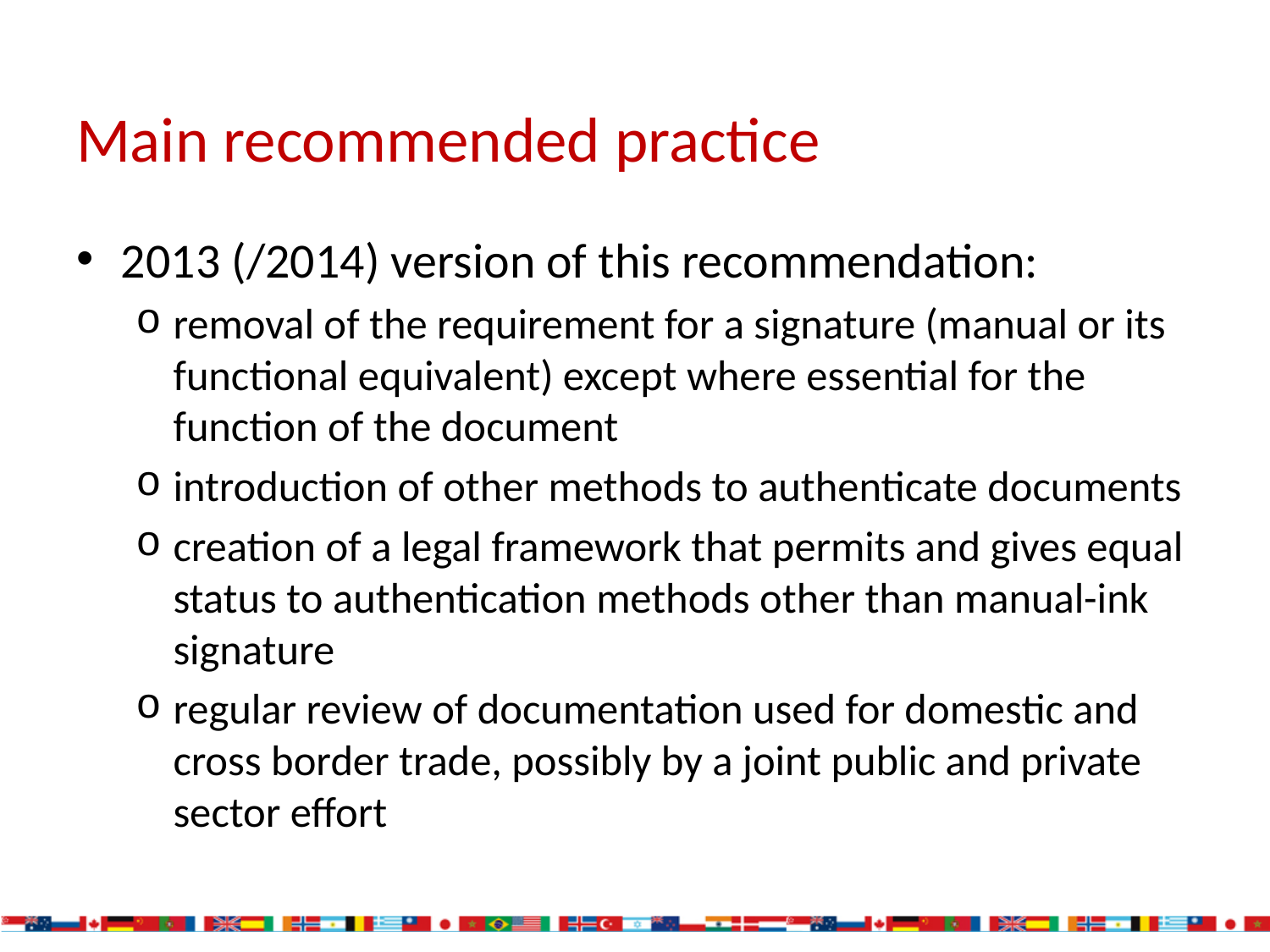

# Main recommended practice
2013 (/2014) version of this recommendation:
removal of the requirement for a signature (manual or its functional equivalent) except where essential for the function of the document
introduction of other methods to authenticate documents
creation of a legal framework that permits and gives equal status to authentication methods other than manual-ink signature
regular review of documentation used for domestic and cross border trade, possibly by a joint public and private sector effort